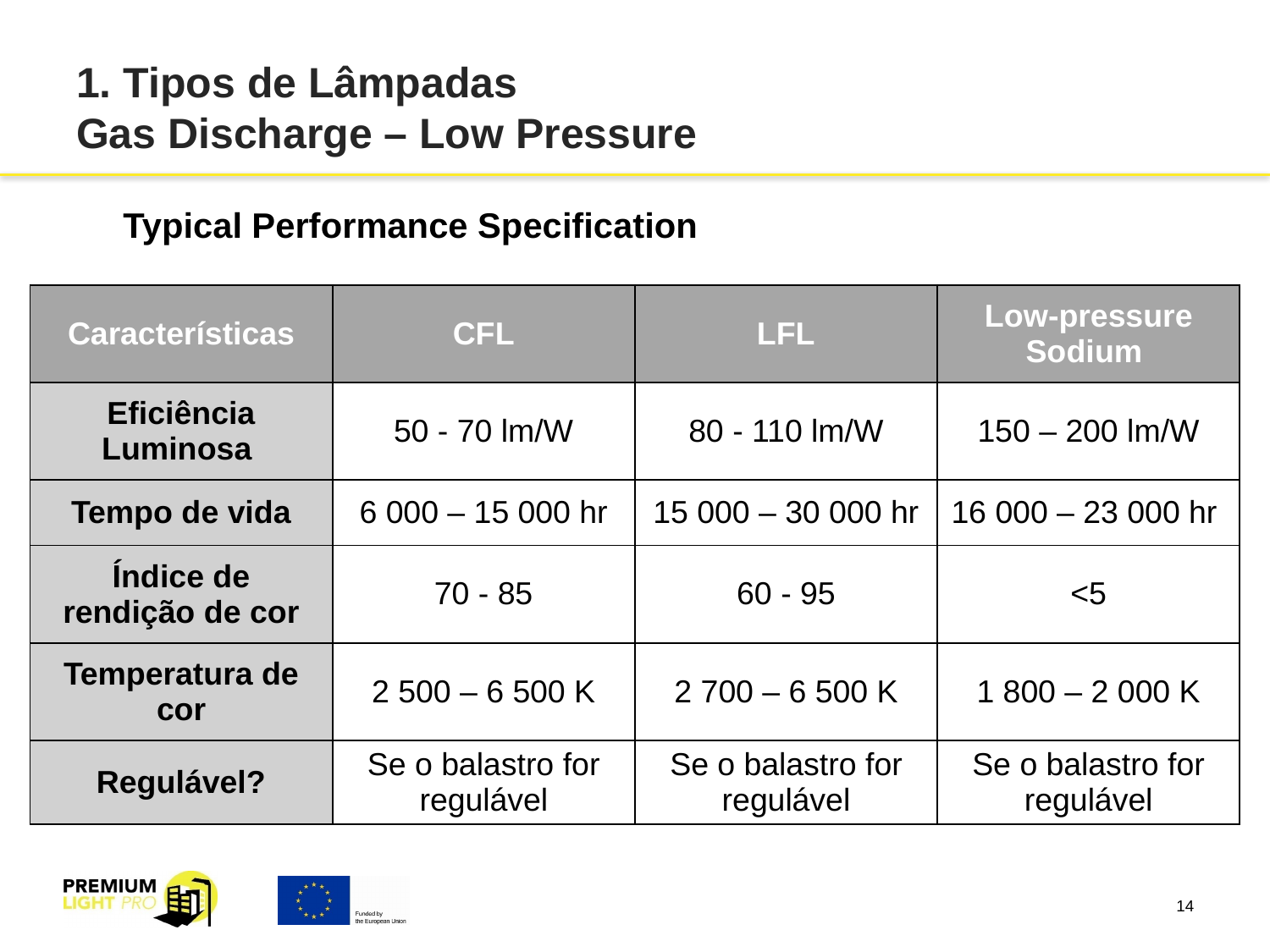

# 1. Tipos de Lâmpadas Gas Discharge – Low Pressure
Typical Performance Specification
| Características | CFL | LFL | Low-pressure Sodium |
| --- | --- | --- | --- |
| Eficiência Luminosa | 50 - 70 lm/W | 80 - 110 lm/W | 150 – 200 lm/W |
| Tempo de vida | 6 000 – 15 000 hr | 15 000 – 30 000 hr | 16 000 – 23 000 hr |
| Índice de rendição de cor | 70 - 85 | 60 - 95 | <5 |
| Temperatura de cor | 2 500 – 6 500 K | 2 700 – 6 500 K | 1 800 – 2 000 K |
| Regulável? | Se o balastro for regulável | Se o balastro for regulável | Se o balastro for regulável |